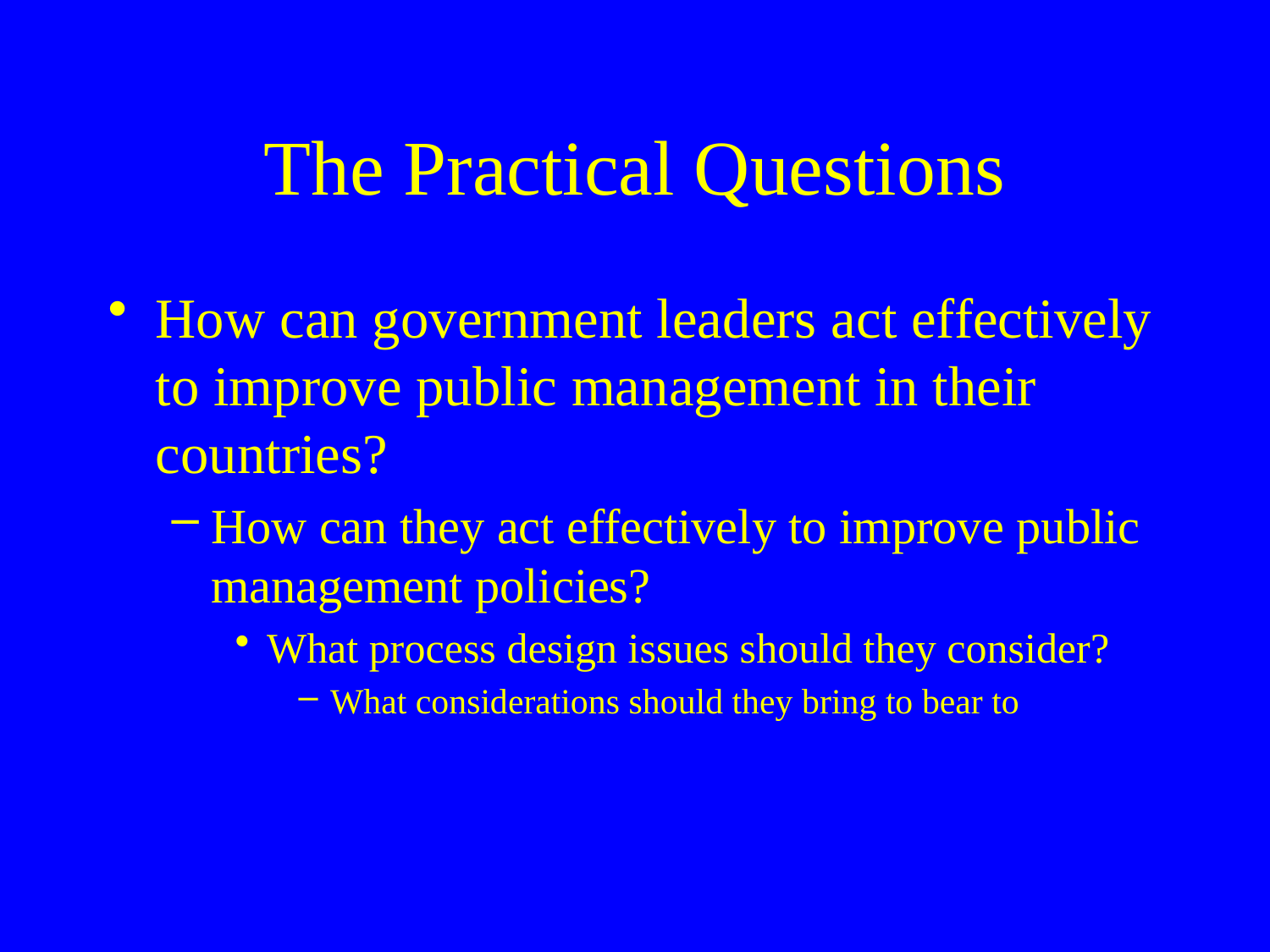

# The Practical Questions
How can government leaders act effectively to improve public management in their countries?
How can they act effectively to improve public management policies?
What process design issues should they consider?
What considerations should they bring to bear to